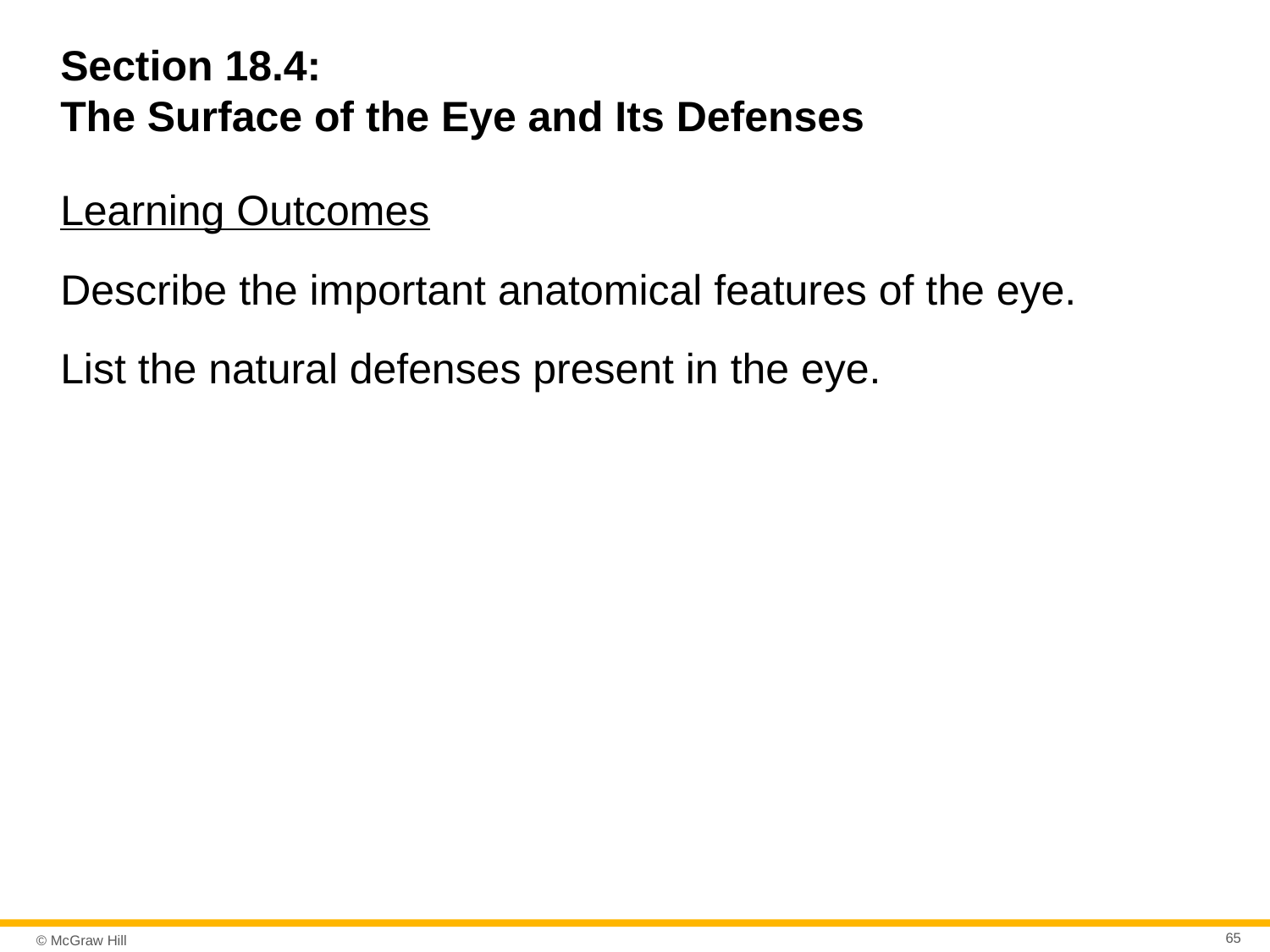

# Section 18.4: The Surface of the Eye and Its Defenses
Learning Outcomes
Describe the important anatomical features of the eye.
List the natural defenses present in the eye.